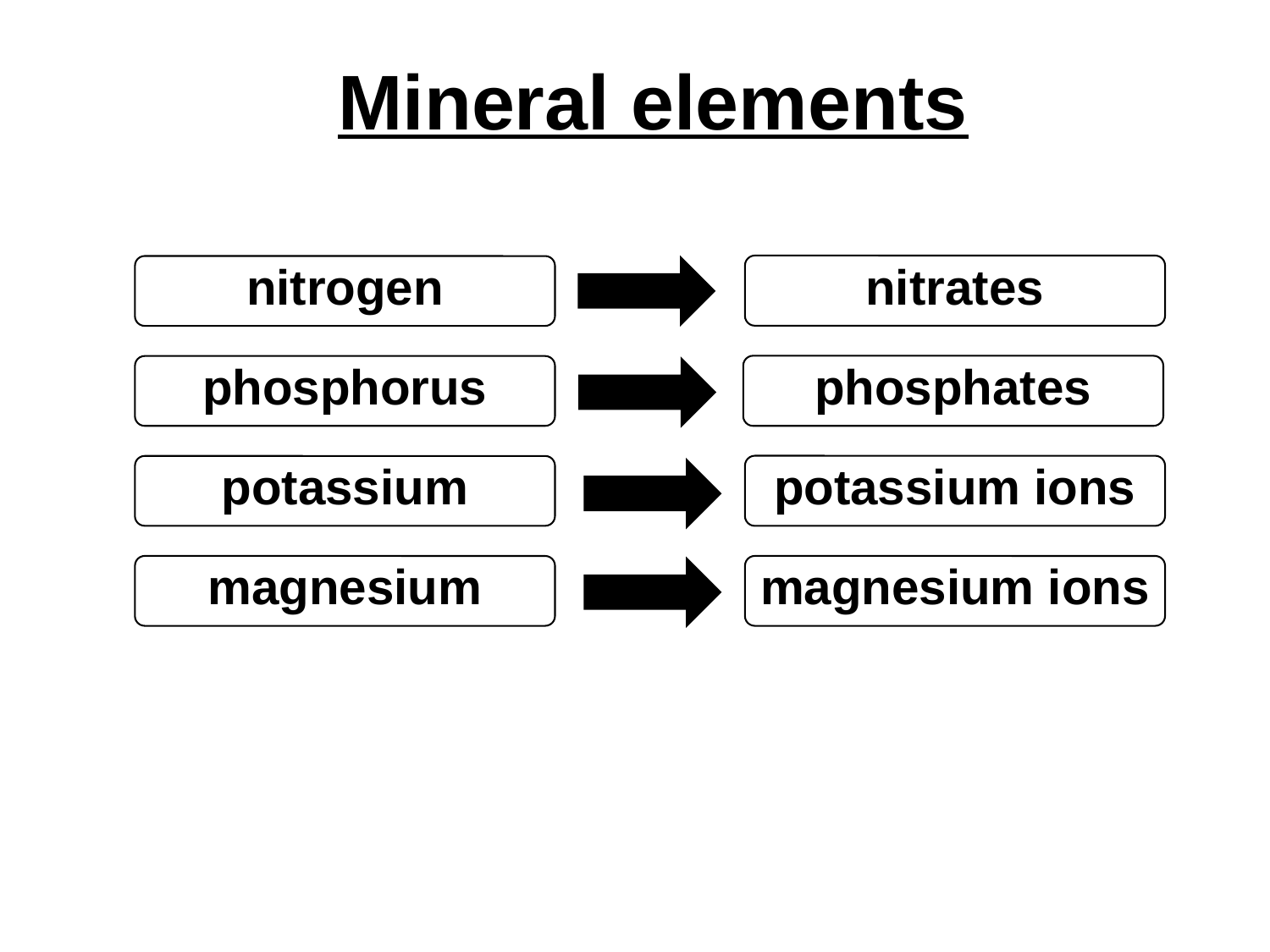

Mineral elements
nitrates
nitrogen

phosphates
phosphorus

potassium ions
potassium

magnesium
magnesium ions